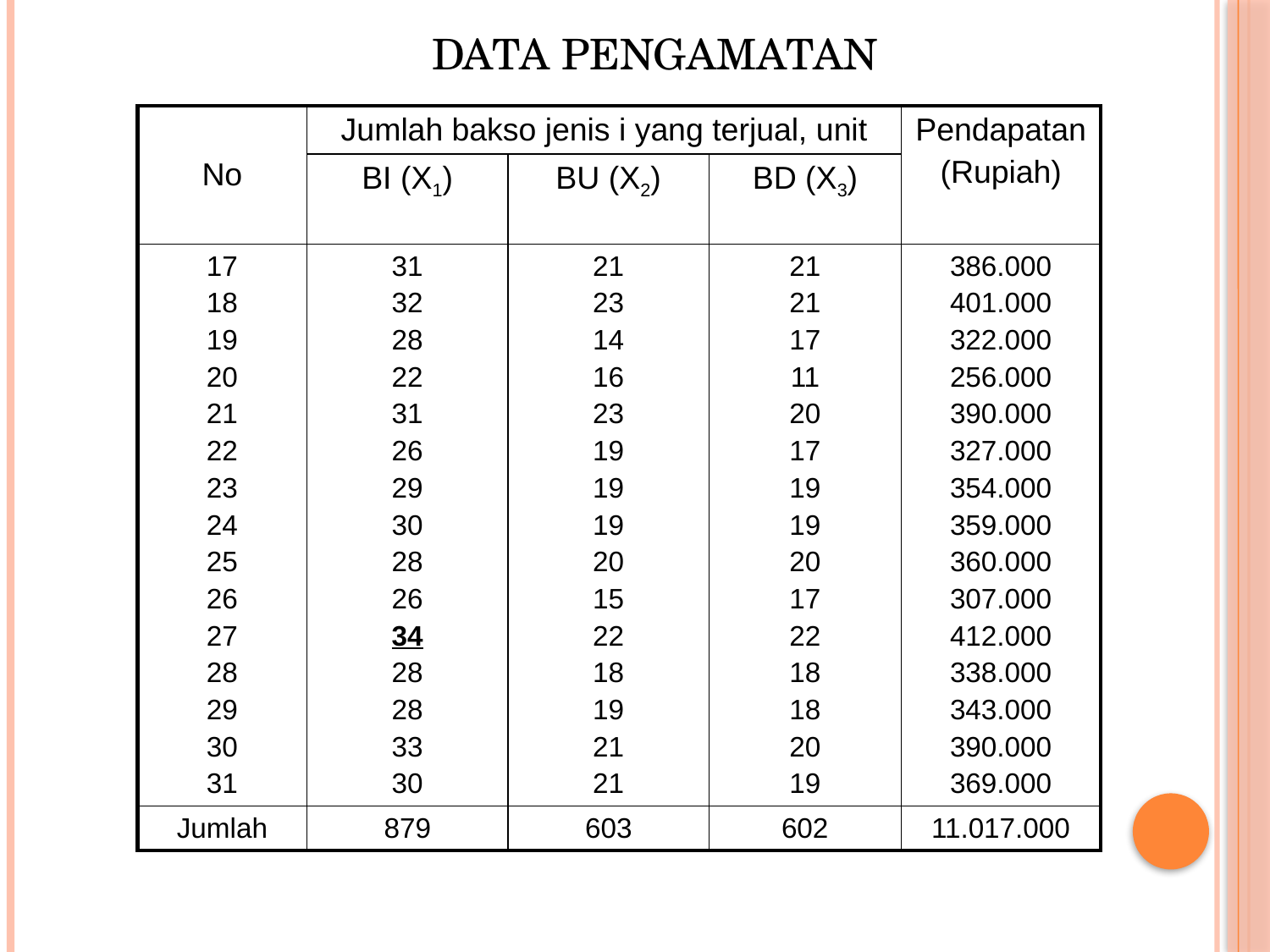

DATA PENGAMATAN
| No | Jumlah bakso jenis i yang terjual, unit |  |  | Pendapatan (Rupiah) |
| --- | --- | --- | --- | --- |
|  | BI (X1) | BU (X2) | BD (X3) |  |
| 17 18 19 20 21 22 23 24 25 26 27 28 29 30 31 | 31 32 28 22 31 26 29 30 28 26 34 28 28 33 30 | 21 23 14 16 23 19 19 19 20 15 22 18 19 21 21 | 21 21 17 11 20 17 19 19 20 17 22 18 18 20 19 | 386.000 401.000 322.000 256.000 390.000 327.000 354.000 359.000 360.000 307.000 412.000 338.000 343.000 390.000 369.000 |
| Jumlah | 879 | 603 | 602 | 11.017.000 |